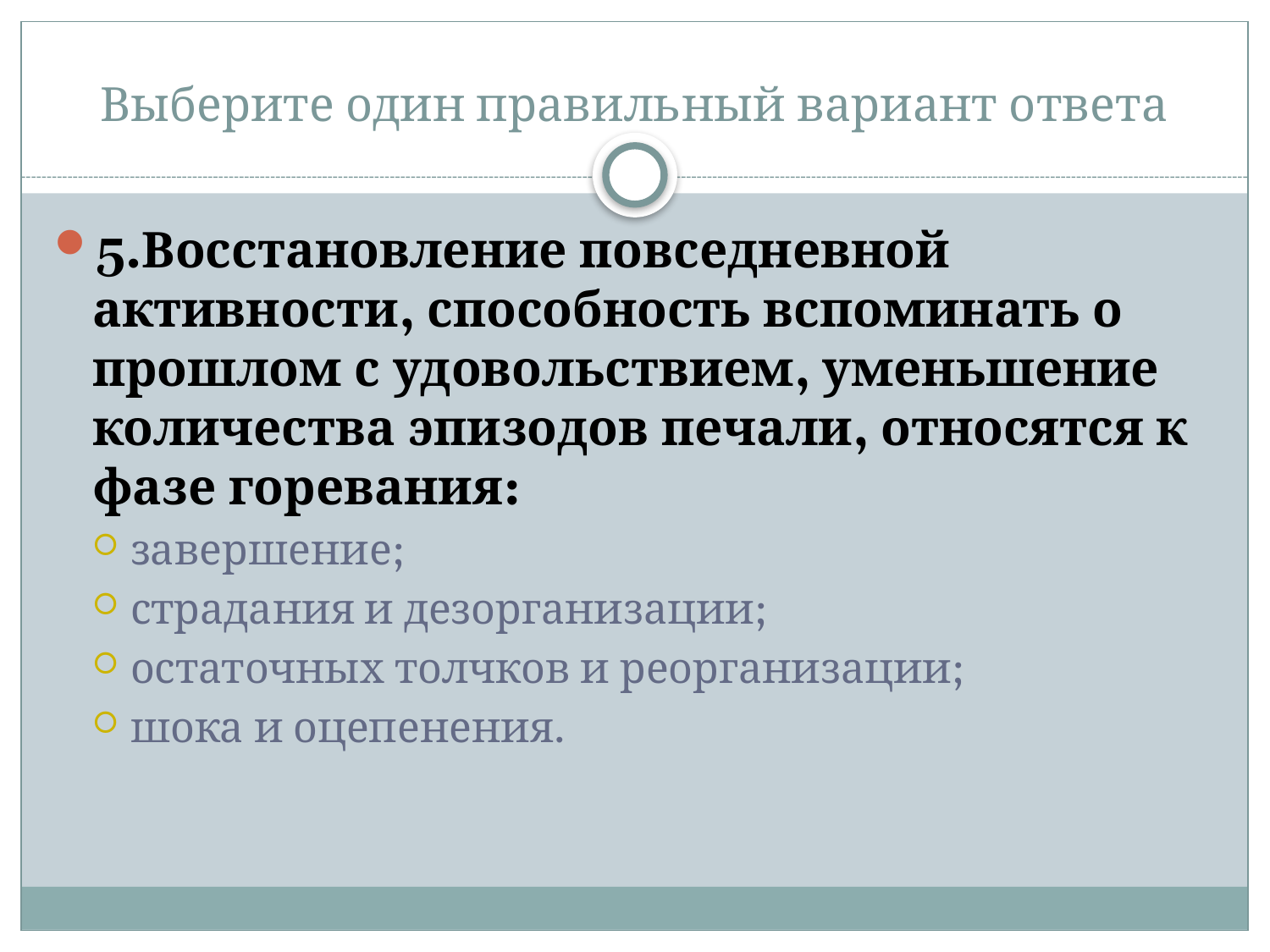

# Выберите один правильный вариант ответа
5.Восстановление повседневной активности, способность вспоминать о прошлом с удовольствием, уменьшение количества эпизодов печали, относятся к фазе горевания:
завершение;
страдания и дезорганизации;
остаточных толчков и реорганизации;
шока и оцепенения.